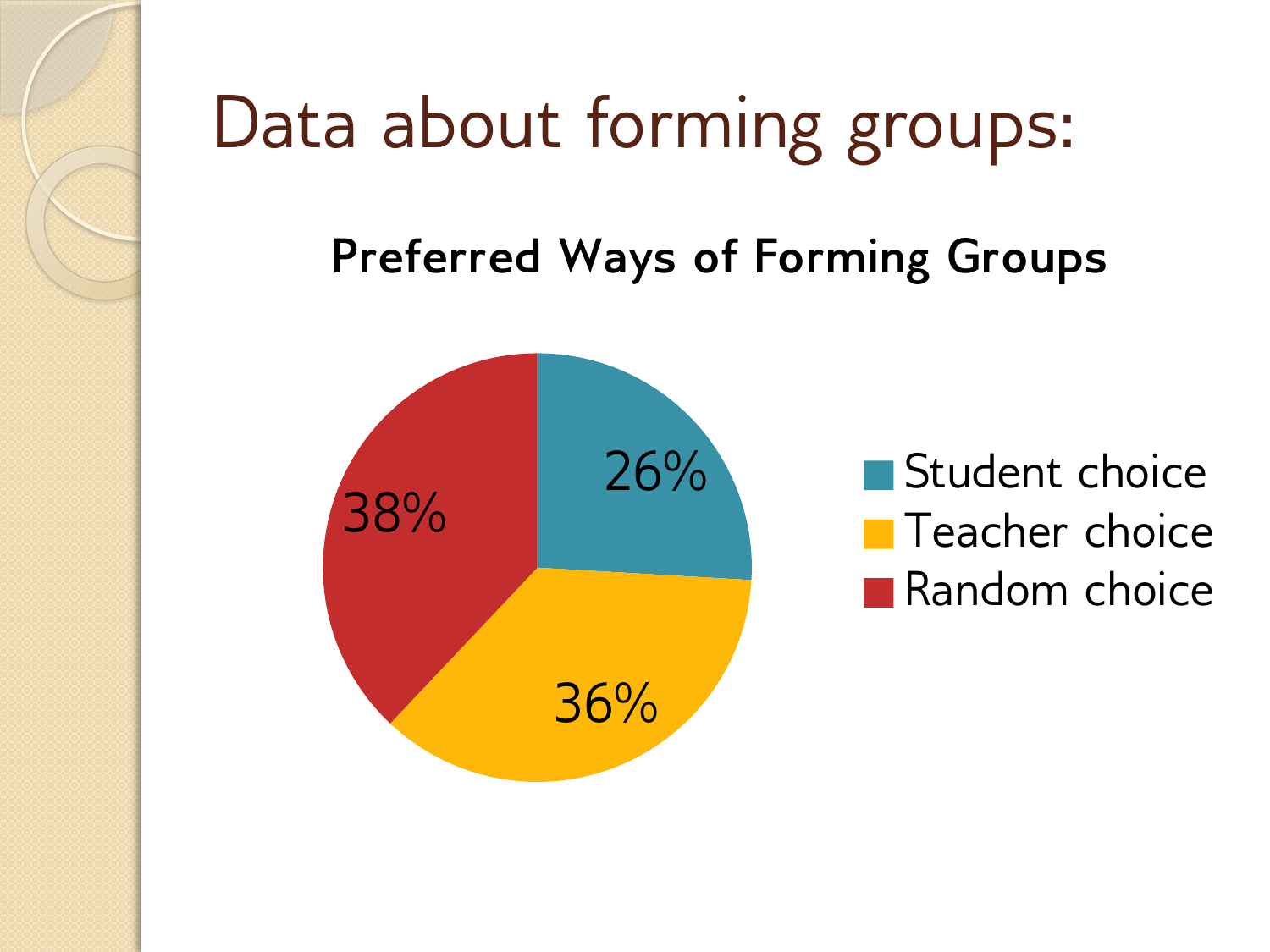

# Data about forming groups:

### Chart: Preferred Ways of Forming Groups

| Category | Preferred Ways of Forming Groups |
|---|---|
| Student choice | 0.2800000000000001 |
| Teacher choice | 0.39000000000000173 |
| Random choice | 0.4100000000000003 |